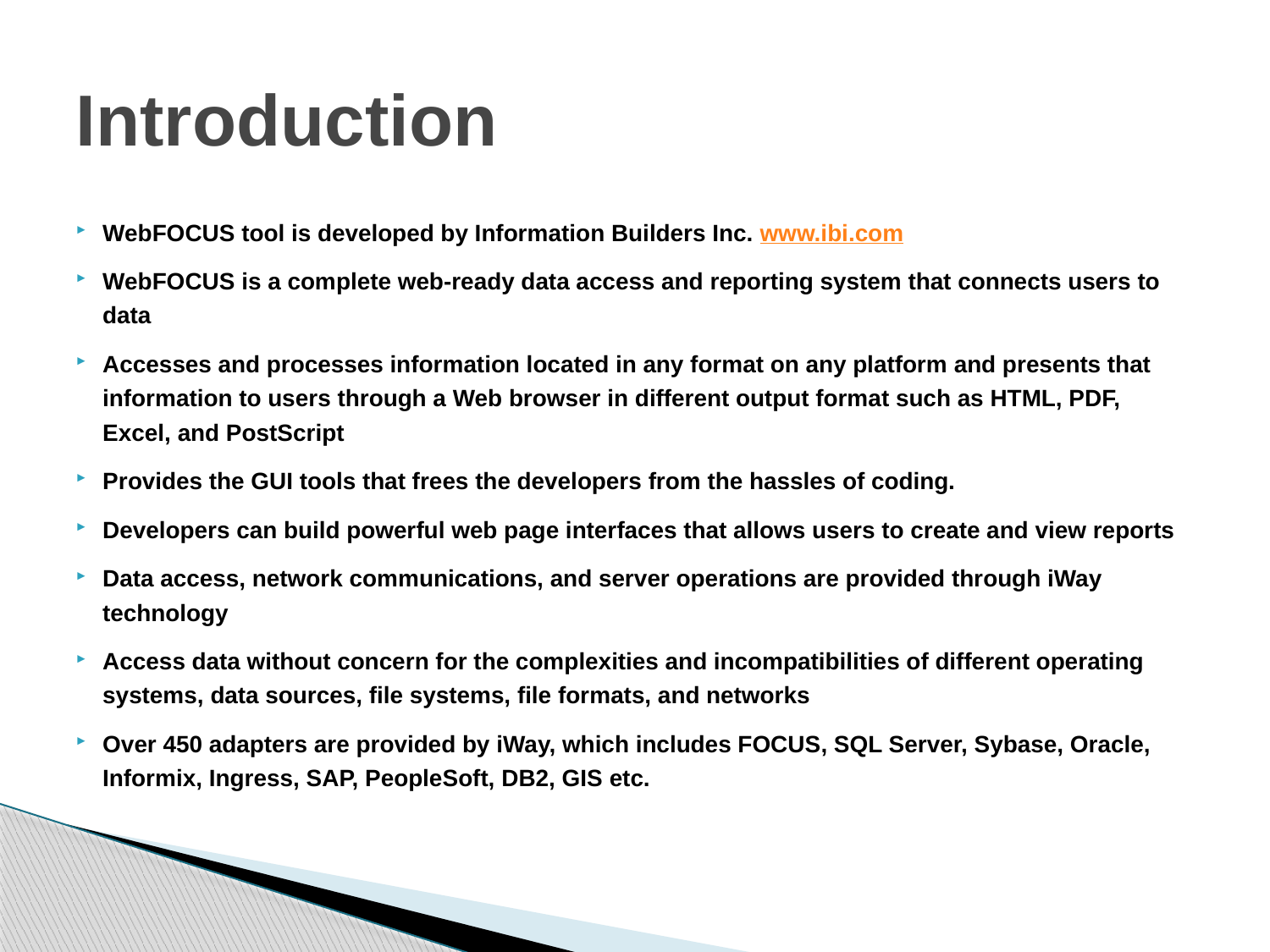

# Introduction
WebFOCUS tool is developed by Information Builders Inc. www.ibi.com
WebFOCUS is a complete web-ready data access and reporting system that connects users to data
Accesses and processes information located in any format on any platform and presents that information to users through a Web browser in different output format such as HTML, PDF, Excel, and PostScript
Provides the GUI tools that frees the developers from the hassles of coding.
Developers can build powerful web page interfaces that allows users to create and view reports
Data access, network communications, and server operations are provided through iWay technology
Access data without concern for the complexities and incompatibilities of different operating systems, data sources, file systems, file formats, and networks
Over 450 adapters are provided by iWay, which includes FOCUS, SQL Server, Sybase, Oracle, Informix, Ingress, SAP, PeopleSoft, DB2, GIS etc.

2